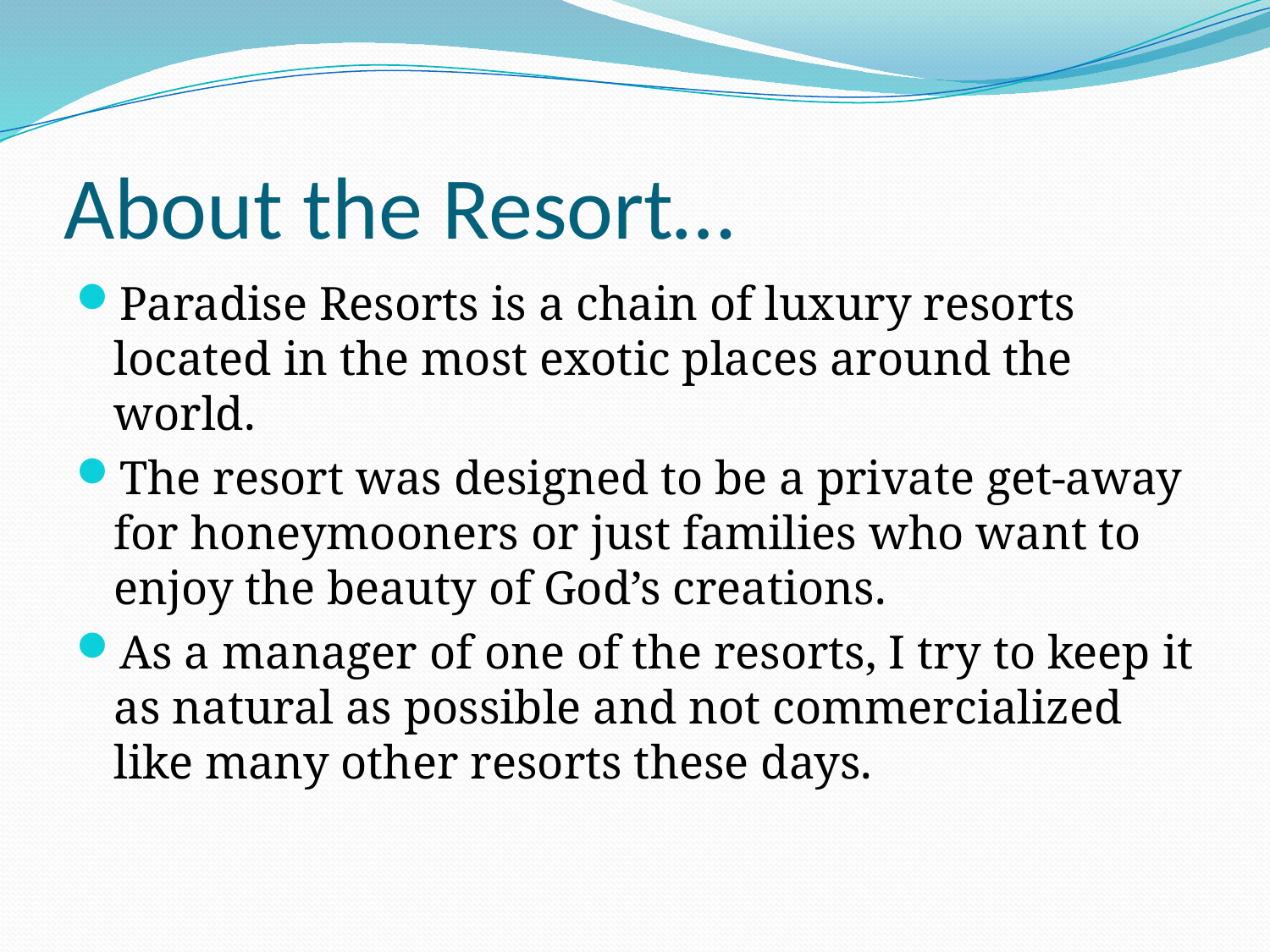

# About the Resort…
Paradise Resorts is a chain of luxury resorts located in the most exotic places around the world.
The resort was designed to be a private get-away for honeymooners or just families who want to enjoy the beauty of God’s creations.
As a manager of one of the resorts, I try to keep it as natural as possible and not commercialized like many other resorts these days.